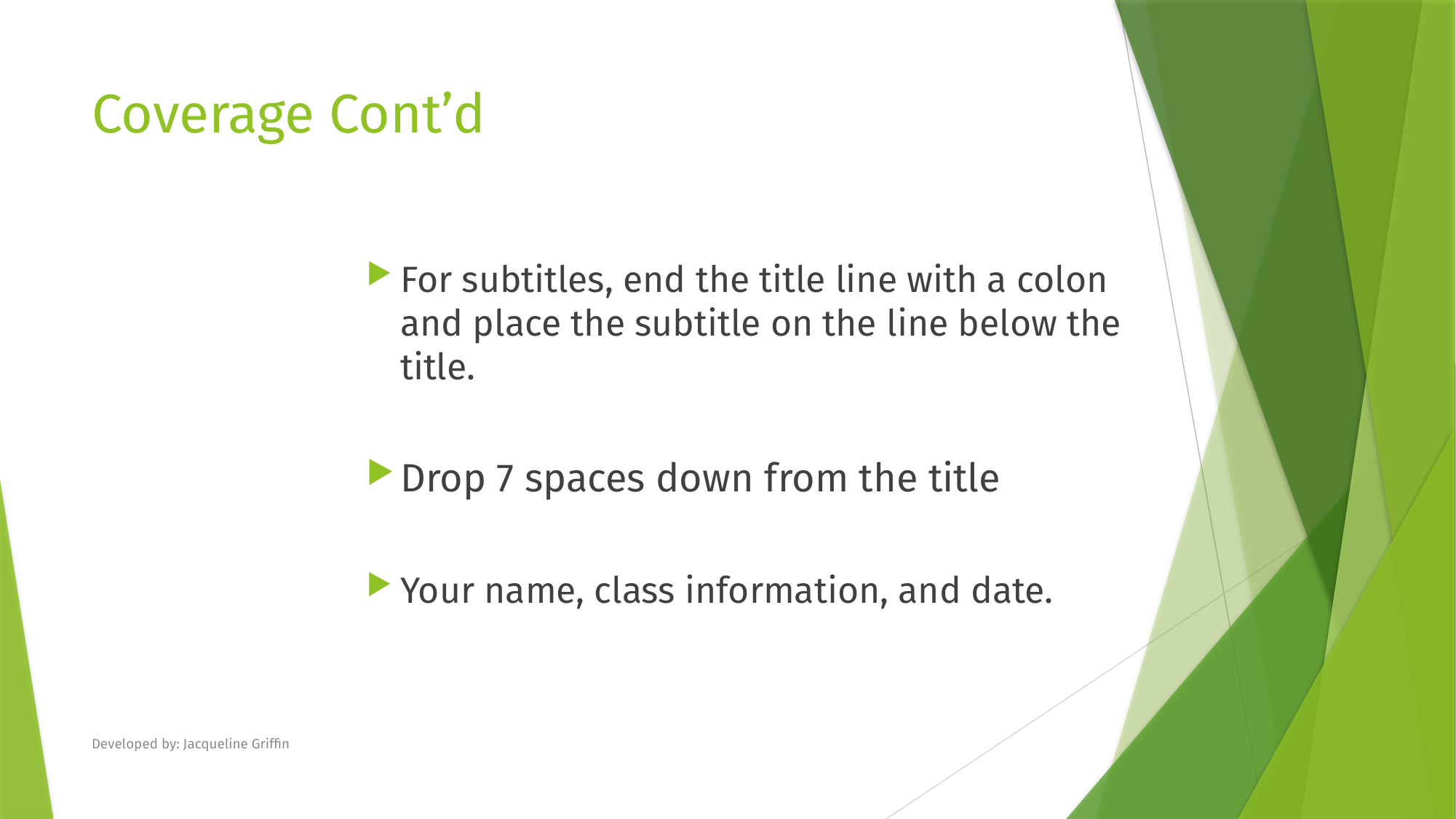

# Coverage Cont’d
For subtitles, end the title line with a colon and place the subtitle on the line below the title.

Drop 7 spaces down from the title

Your name, class information, and date.

Developed by: Jacqueline Griffin